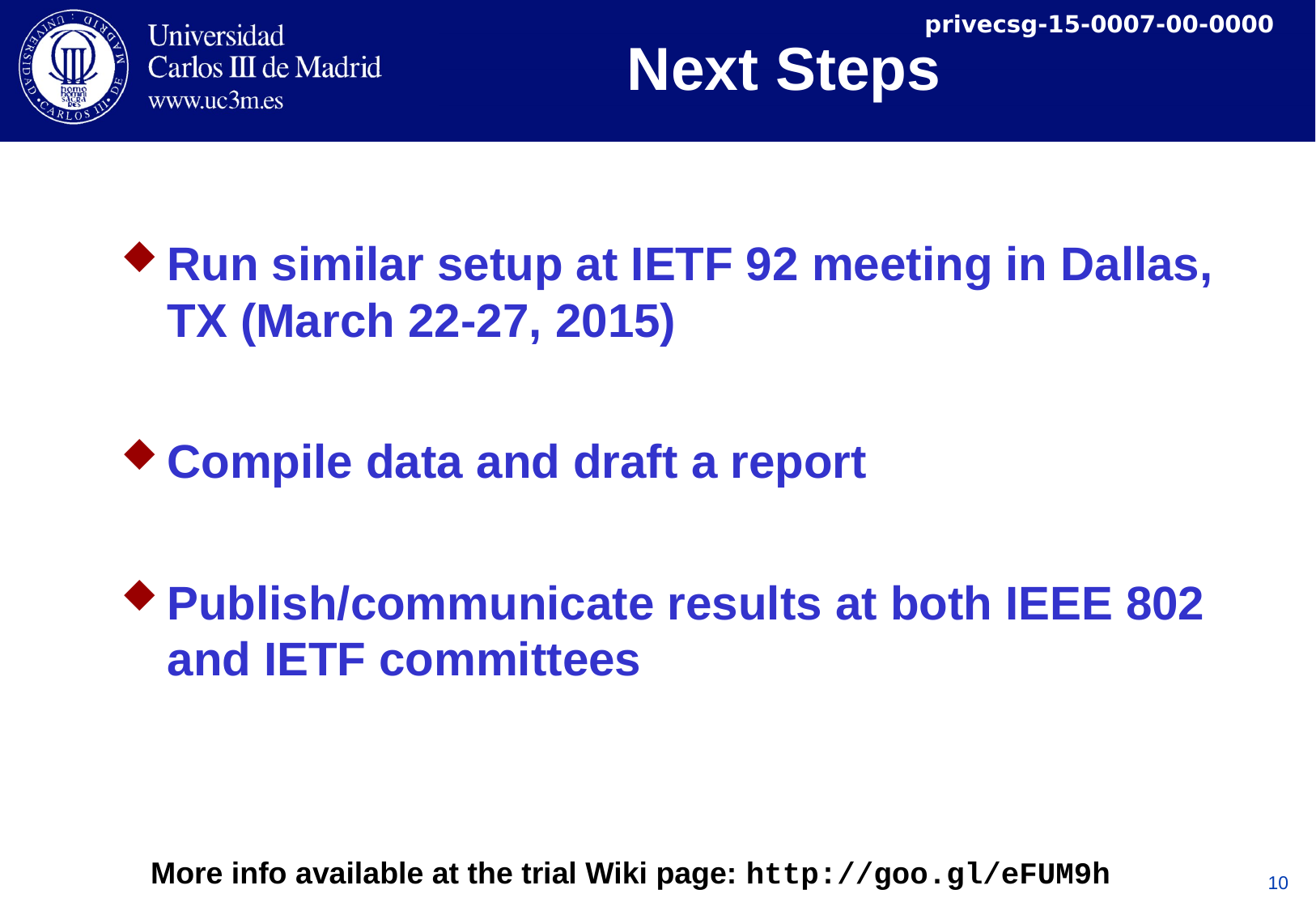

# Next Steps

Run similar setup at IETF 92 meeting in Dallas, TX (March 22-27, 2015)

Compile data and draft a report

Publish/communicate results at both IEEE 802 and IETF committees
More info available at the trial Wiki page: http://goo.gl/eFUM9h